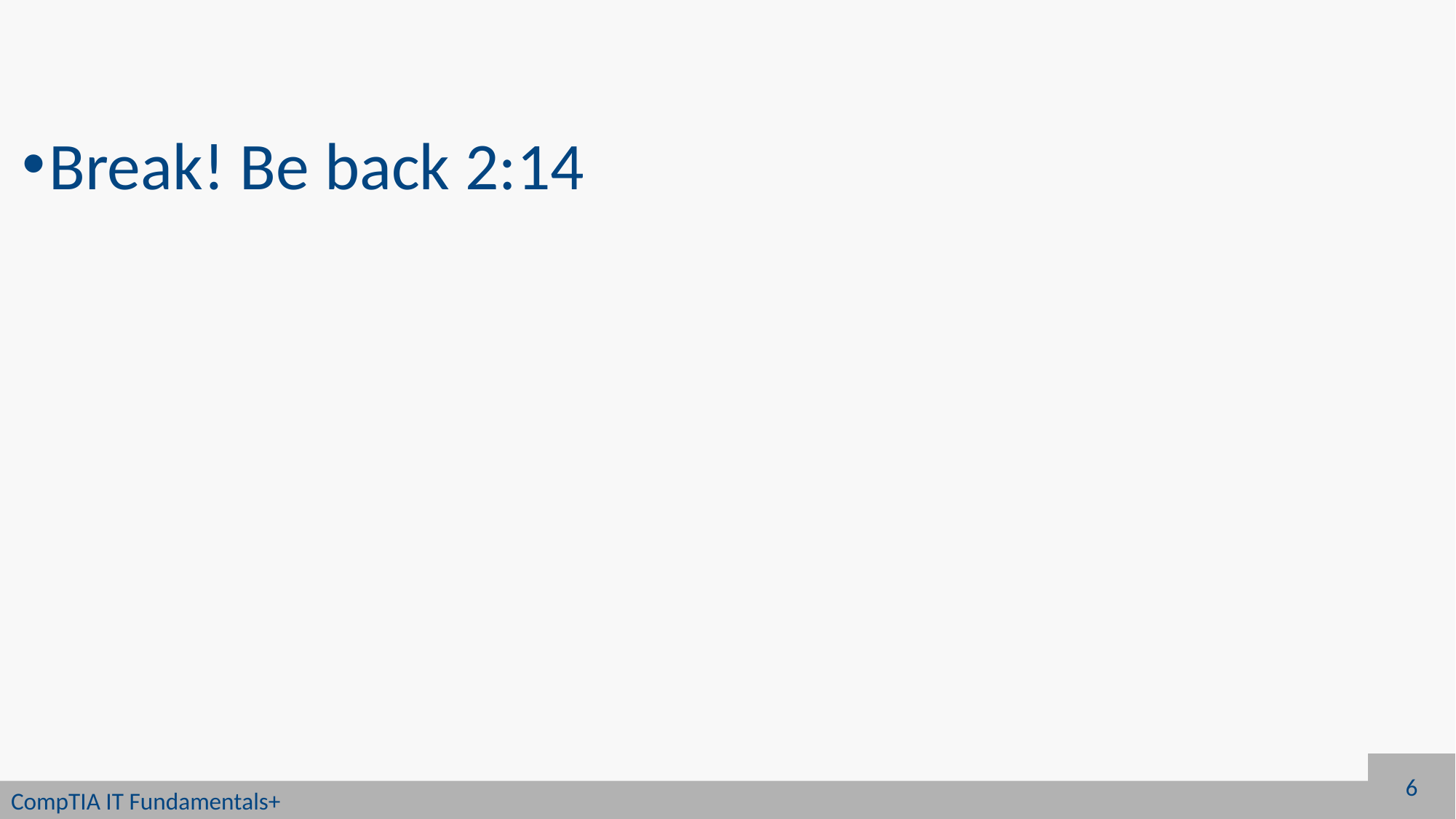

#
Break! Be back 2:14

6
CompTIA IT Fundamentals+